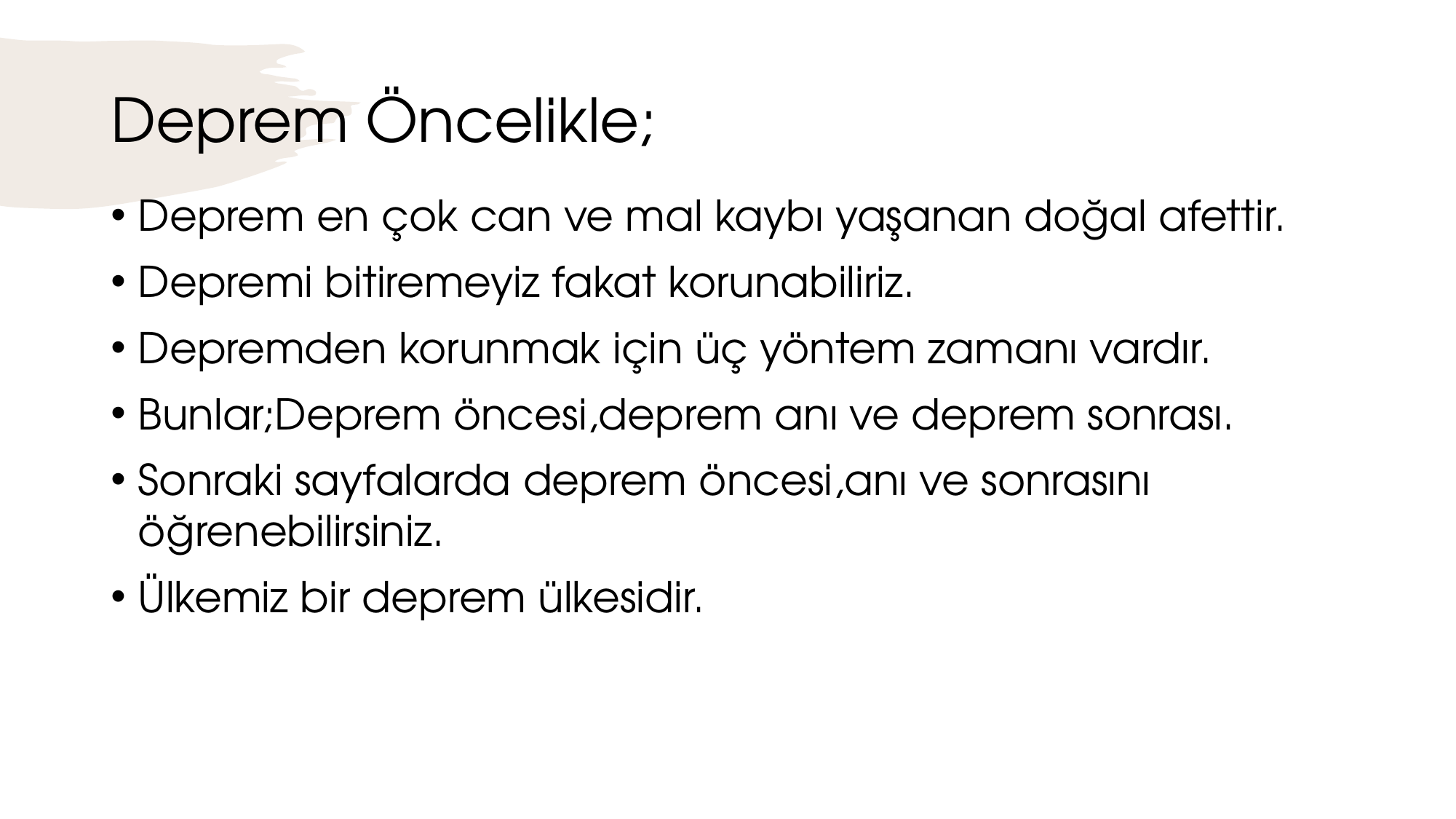

# Deprem Öncelikle;
Deprem en çok can ve mal kaybı yaşanan doğal afettir.
Depremi bitiremeyiz fakat korunabiliriz.
Depremden korunmak için üç yöntem zamanı vardır.
Bunlar;Deprem öncesi,deprem anı ve deprem sonrası.
Sonraki sayfalarda deprem öncesi,anı ve sonrasını öğrenebilirsiniz.
Ülkemiz bir deprem ülkesidir.